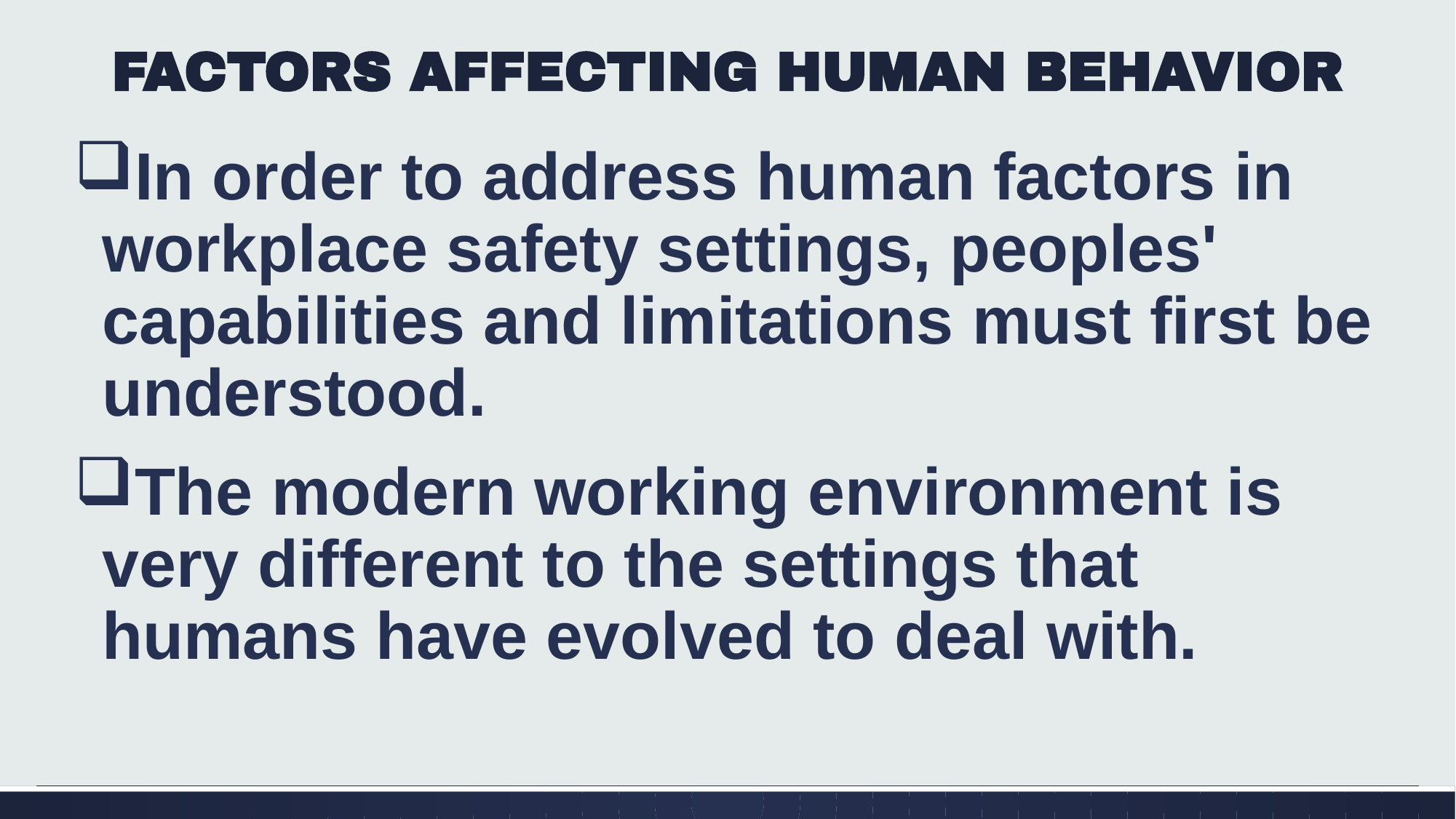

# FACTORS AFFECTING HUMAN BEHAVIOR
In order to address human factors in workplace safety settings, peoples' capabilities and limitations must first be understood.
The modern working environment is very different to the settings that humans have evolved to deal with.